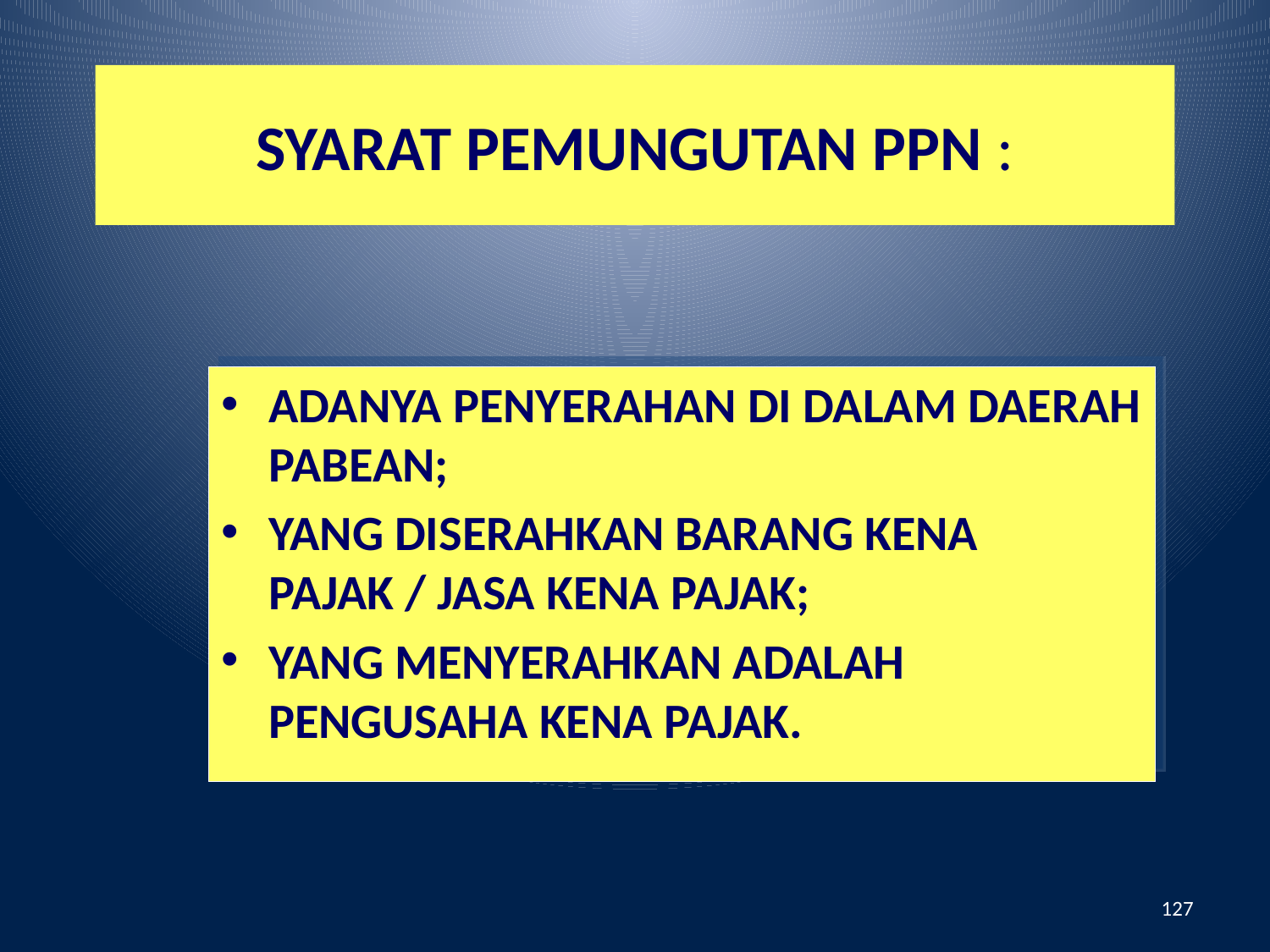

# SYARAT PEMUNGUTAN PPN :
ADANYA PENYERAHAN DI DALAM DAERAH PABEAN;
YANG DISERAHKAN BARANG KENA PAJAK / JASA KENA PAJAK;
YANG MENYERAHKAN ADALAH PENGUSAHA KENA PAJAK.
127